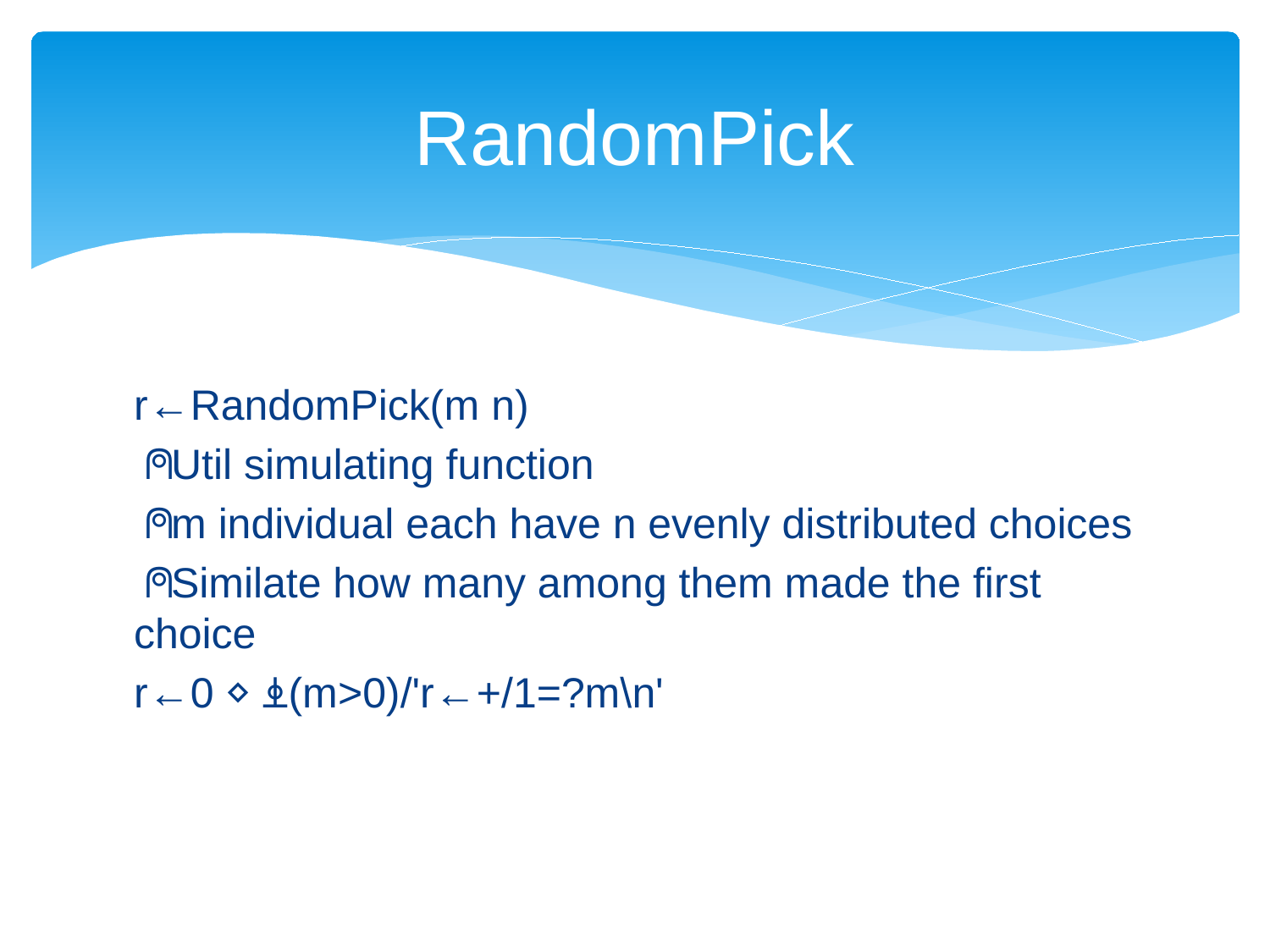

# RandomPick
r←RandomPick(m n)
⍝ Util simulating function
⍝ m individual each have n evenly distributed choices
⍝ Similate how many among them made the first choice
r←0 ⋄ ⍎(m>0)/'r←+/1=?m\n'